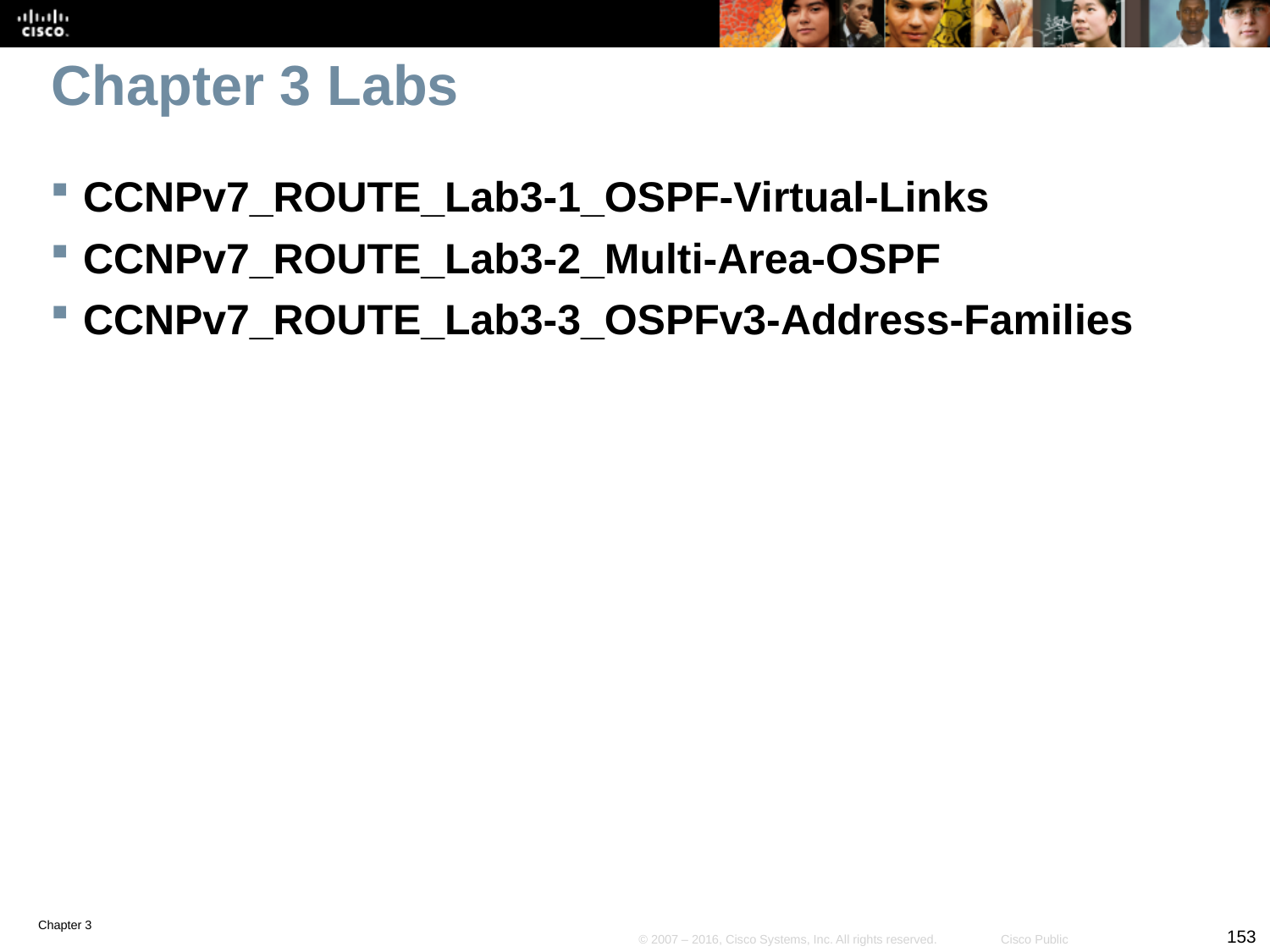

# Chapter 3 Labs
CCNPv7_ROUTE_Lab3-1_OSPF-Virtual-Links
CCNPv7_ROUTE_Lab3-2_Multi-Area-OSPF
CCNPv7_ROUTE_Lab3-3_OSPFv3-Address-Families